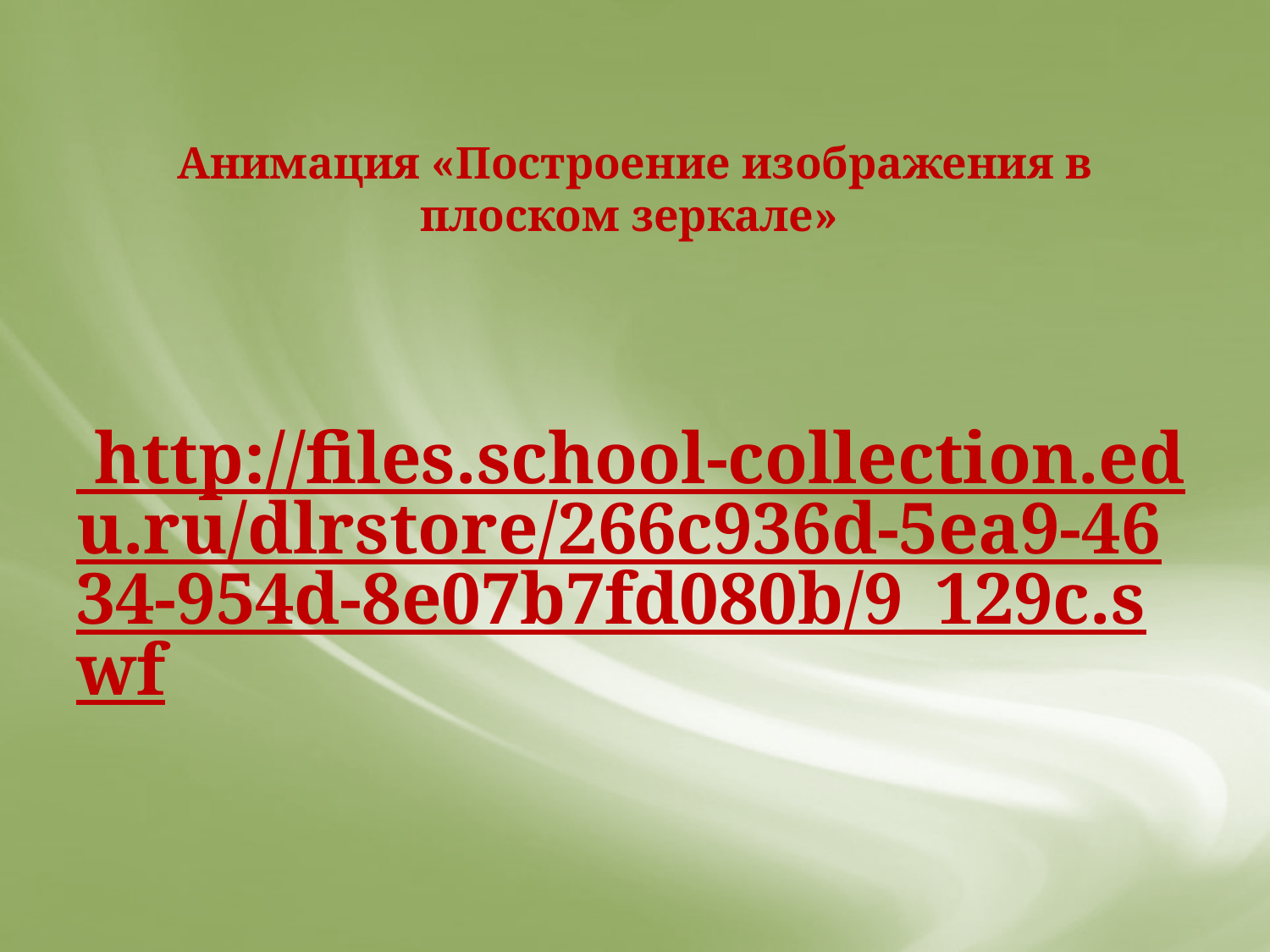

# Анимация «Построение изображения в плоском зеркале»
 http://files.school-collection.edu.ru/dlrstore/266c936d-5ea9-4634-954d-8e07b7fd080b/9_129c.swf